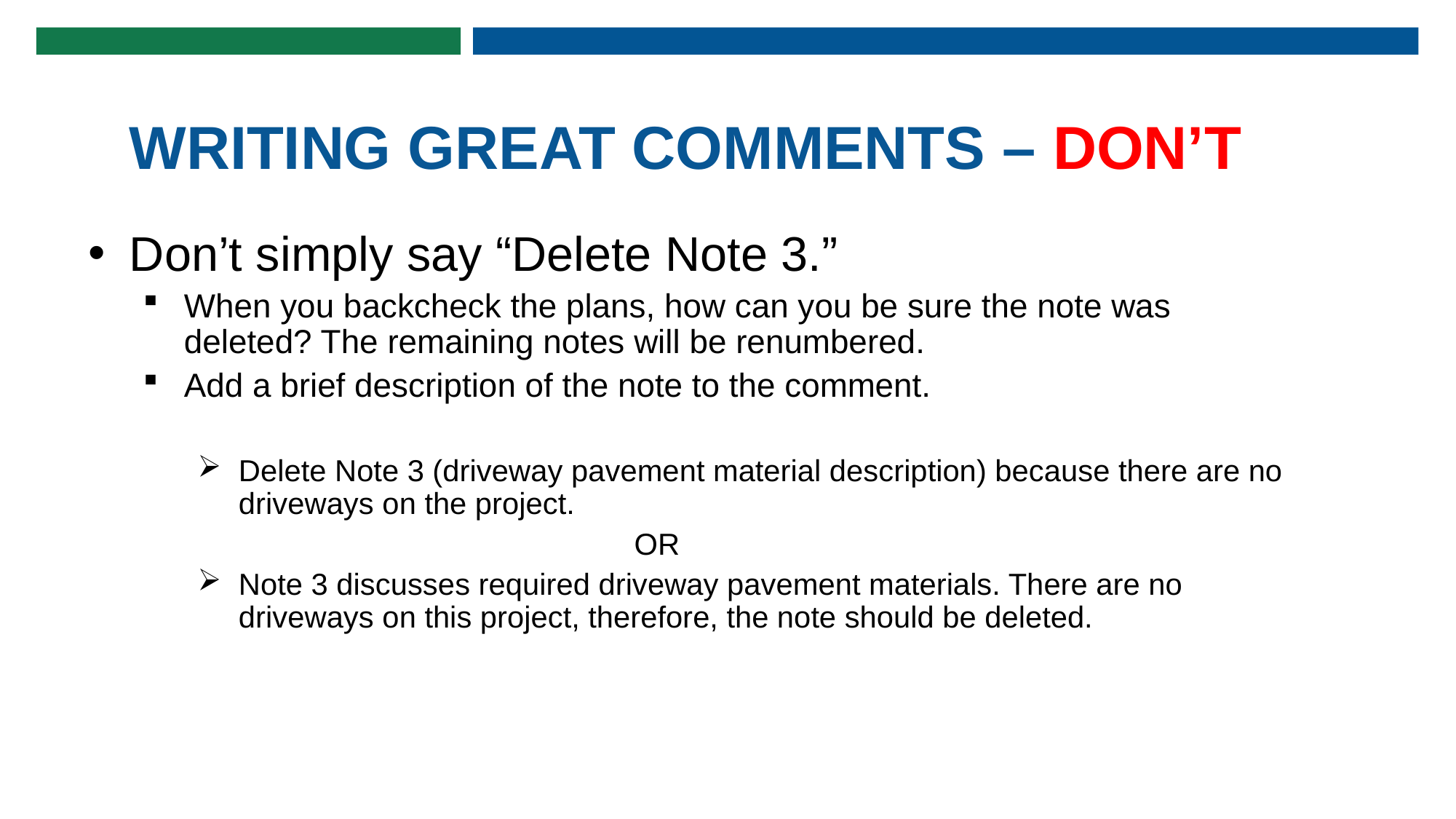

# WRITING GREAT COMMENTS – DON’T
Don’t simply say “Delete Note 3.”
When you backcheck the plans, how can you be sure the note was deleted? The remaining notes will be renumbered.
Add a brief description of the note to the comment.

Delete Note 3 (driveway pavement material description) because there are no driveways on the project.
				OR
Note 3 discusses required driveway pavement materials. There are no driveways on this project, therefore, the note should be deleted.